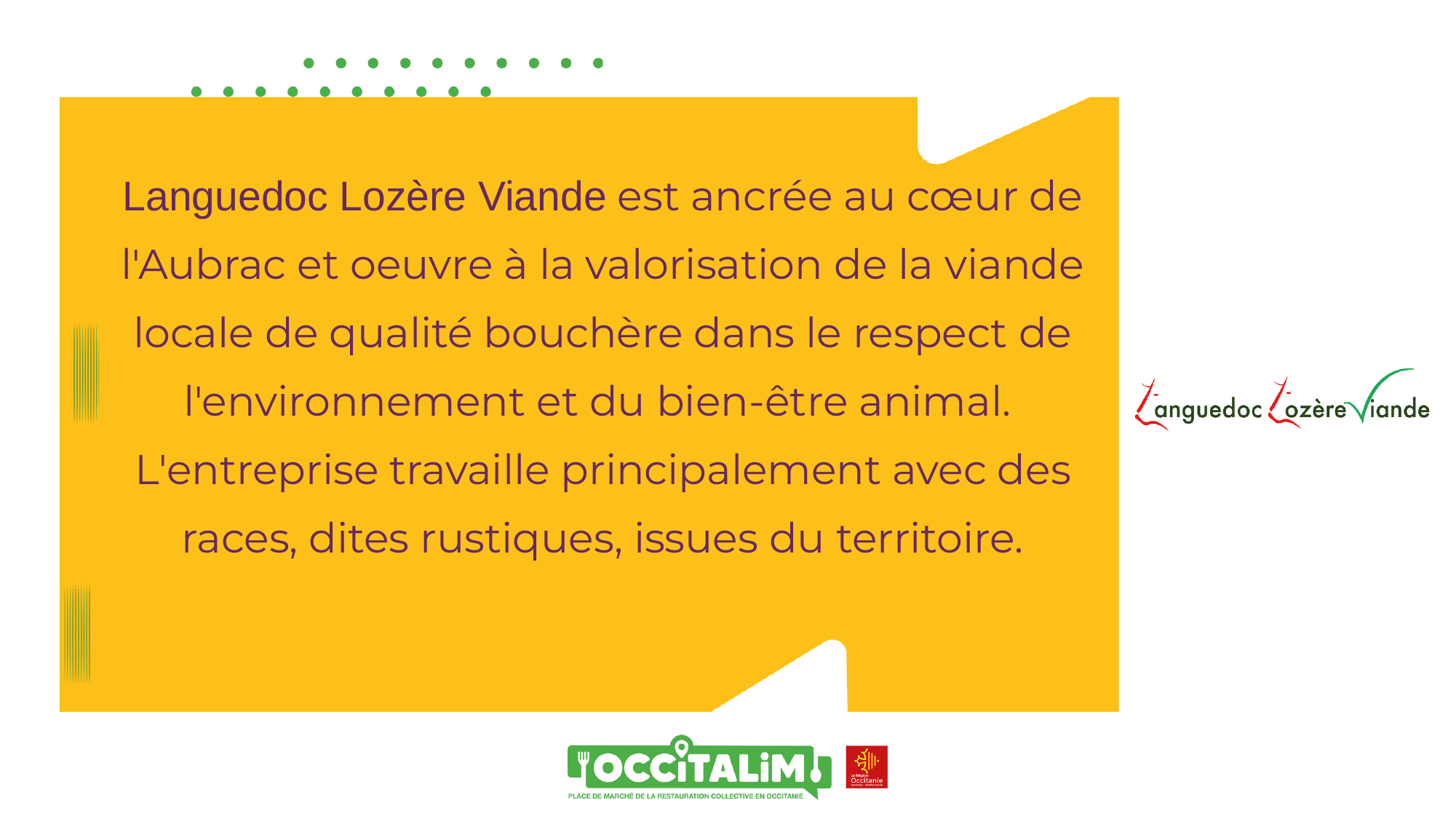

Languedoc Lozère Viande est ancrée au cœur de l'Aubrac et oeuvre à la valorisation de la viande locale de qualité bouchère dans le respect de l'environnement et du bien-être animal.
L'entreprise travaille principalement avec des races, dites rustiques, issues du territoire.